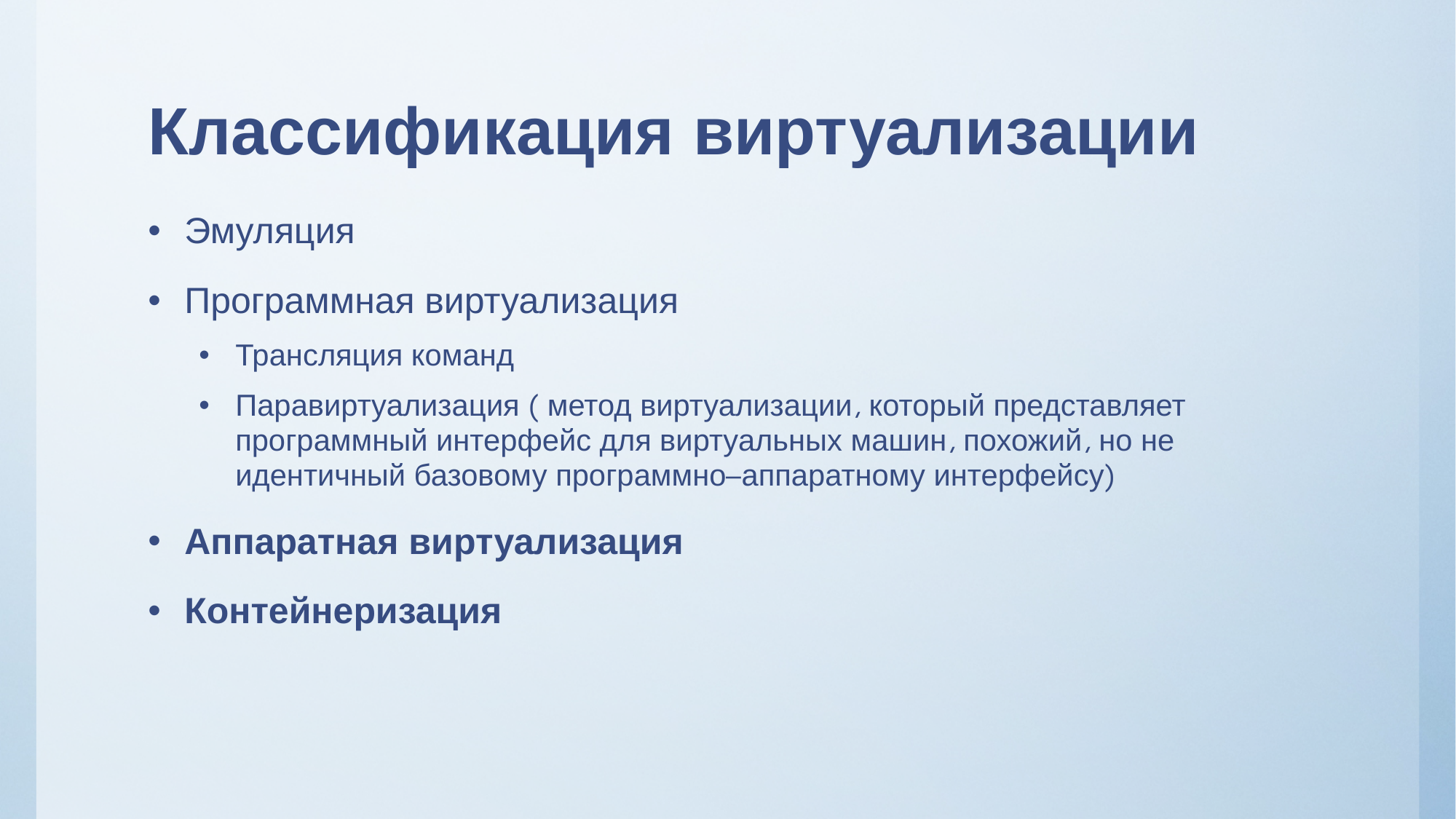

# Классификация виртуализации
Эмуляция
Программная виртуализация
Трансляция команд
Паравиртуализация ( метод виртуализации, который представляет программный интерфейс для виртуальных машин, похожий, но не идентичный базовому программно–аппаратному интерфейсу)
Аппаратная виртуализация
Контейнеризация